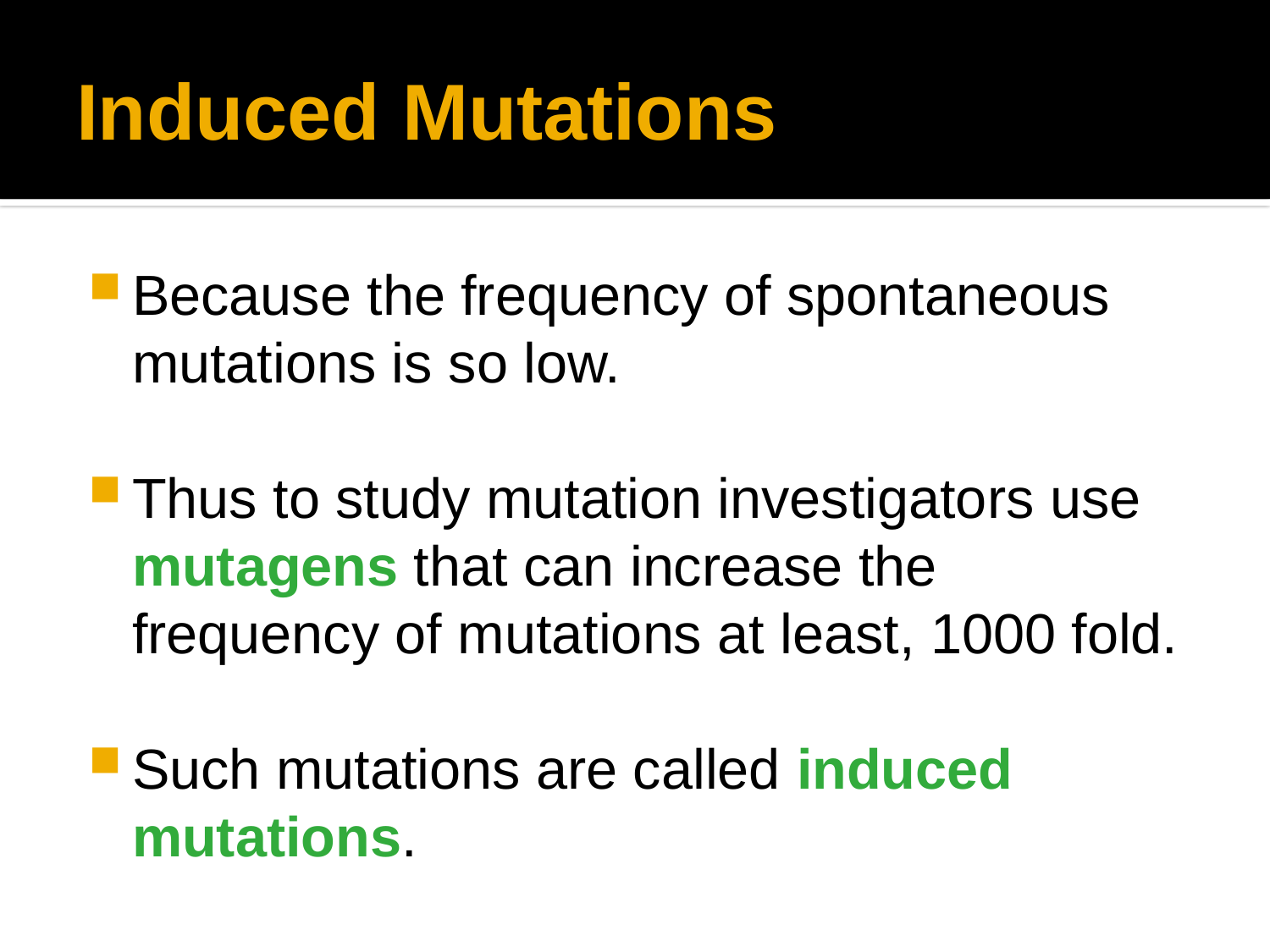

# Induced Mutations
Because the frequency of spontaneous mutations is so low.

Thus to study mutation investigators use mutagens that can increase the frequency of mutations at least, 1000 fold.

Such mutations are called induced mutations.